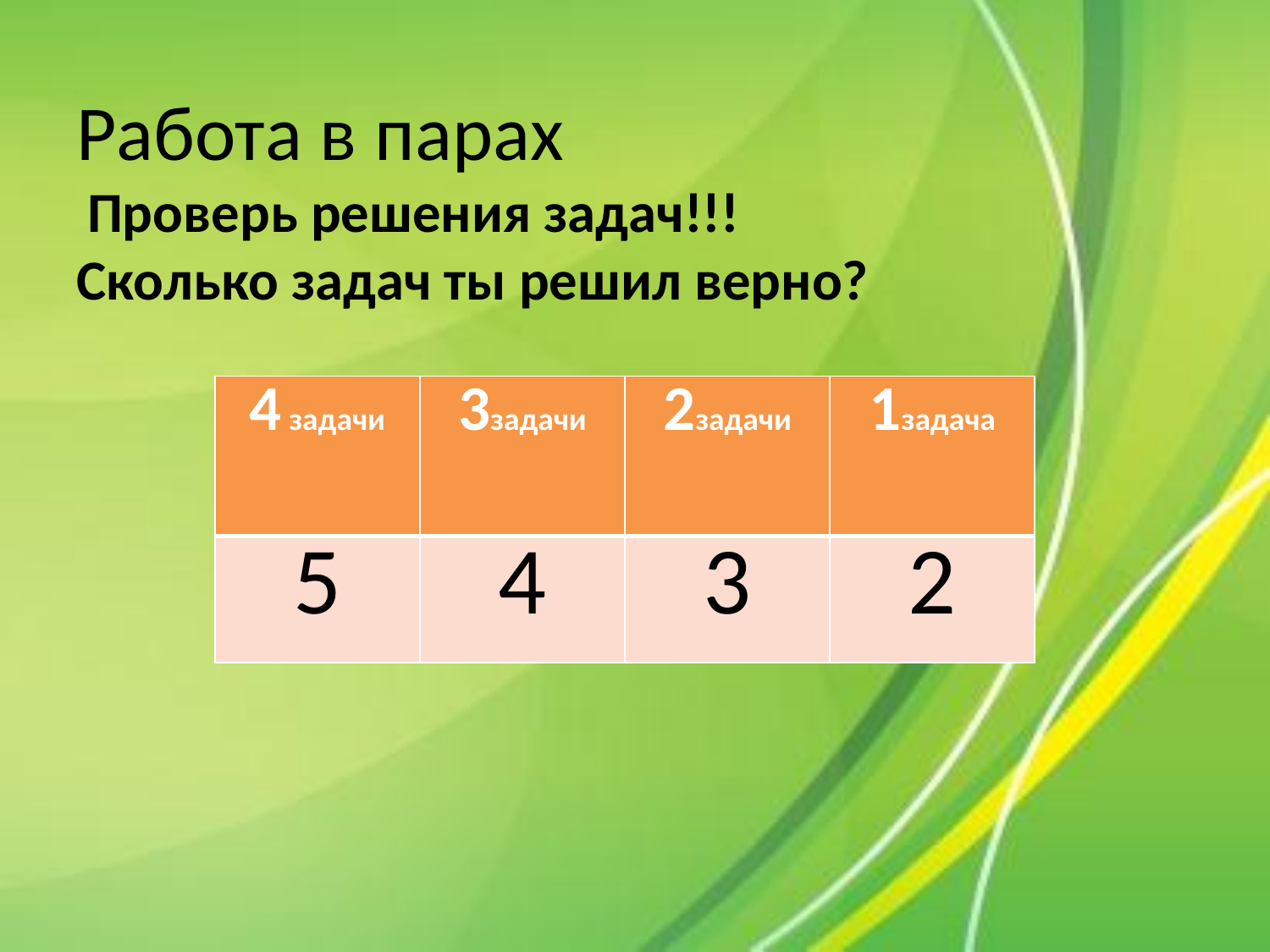

# Работа в парах Проверь решения задач!!!                     Сколько задач ты решил верно?
| 4 задачи | 3задачи | 2задачи | 1задача |
| --- | --- | --- | --- |
| 5 | 4 | 3 | 2 |